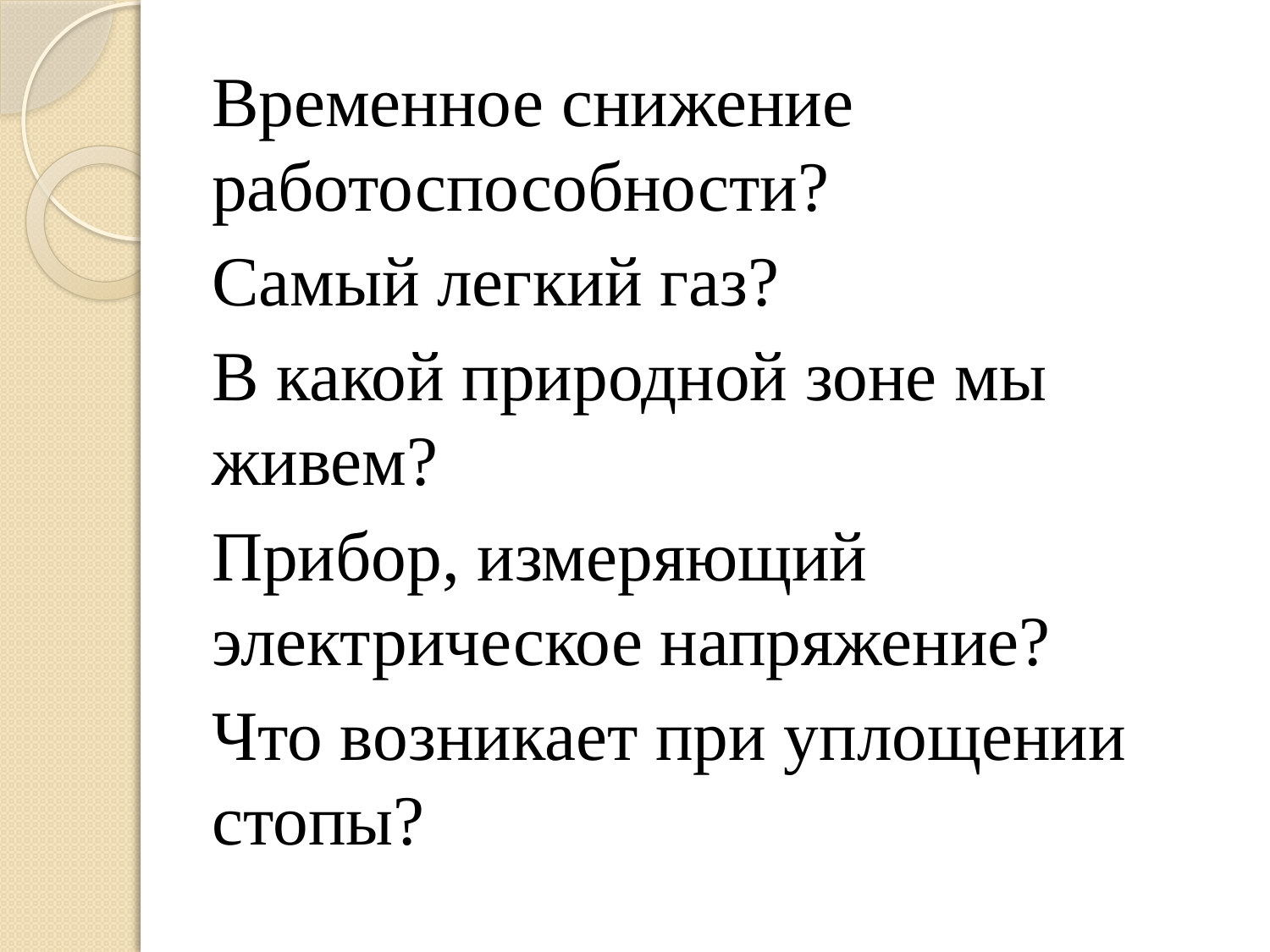

Временное снижение работоспособности?
Самый легкий газ?
В какой природной зоне мы живем?
Прибор, измеряющий электрическое напряжение?
Что возникает при уплощении стопы?